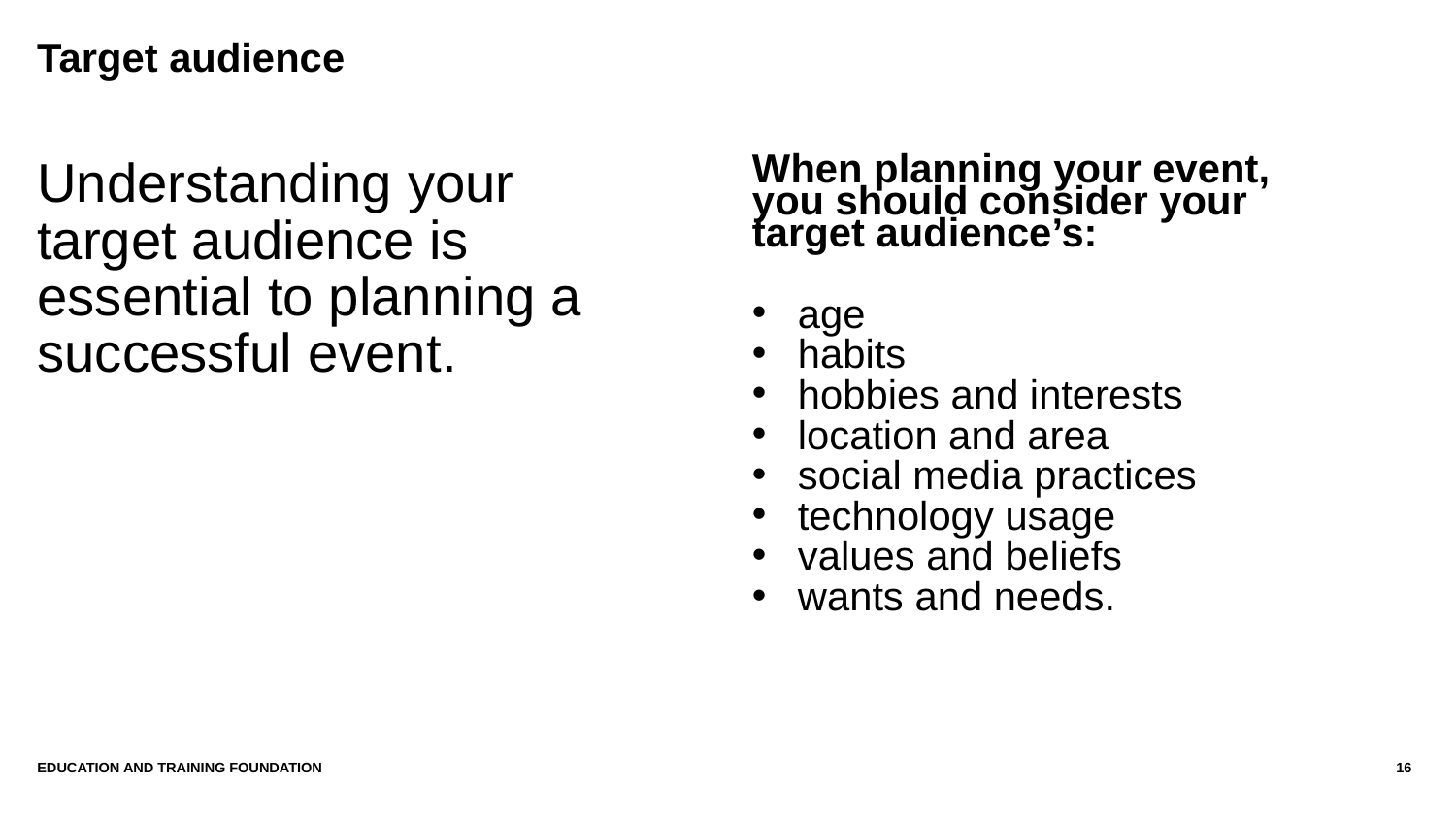

# Target audience
Understanding your target audience is essential to planning a successful event.

When planning your event, you should consider your target audience’s:

age
habits
hobbies and interests
location and area
social media practices
technology usage
values and beliefs
wants and needs.

Education and Training Foundation
16